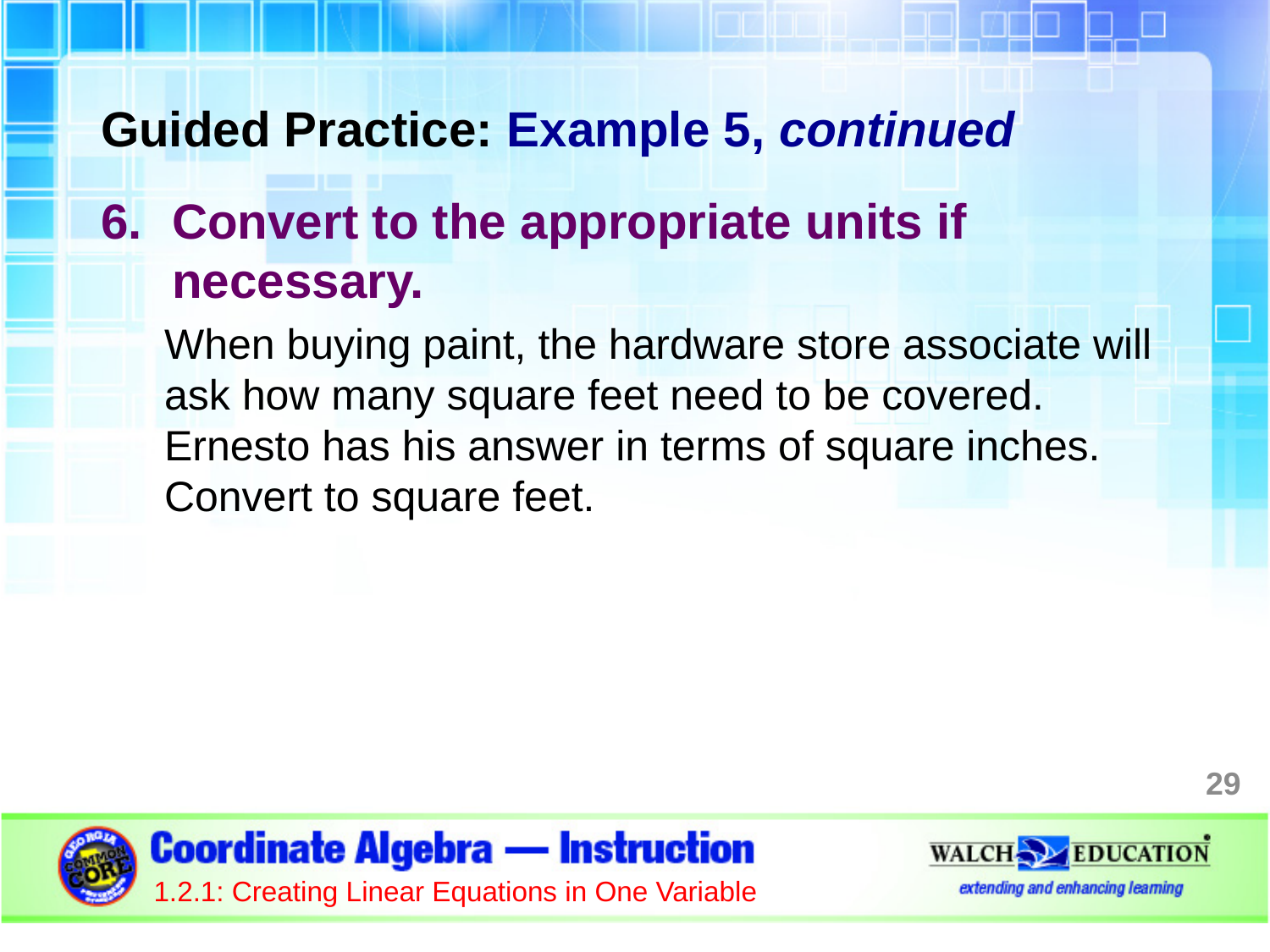

Guided Practice: Example 5, continued

Convert to the appropriate units if necessary.
When buying paint, the hardware store associate will ask how many square feet need to be covered. Ernesto has his answer in terms of square inches. Convert to square feet.

29
1.2.1: Creating Linear Equations in One Variable